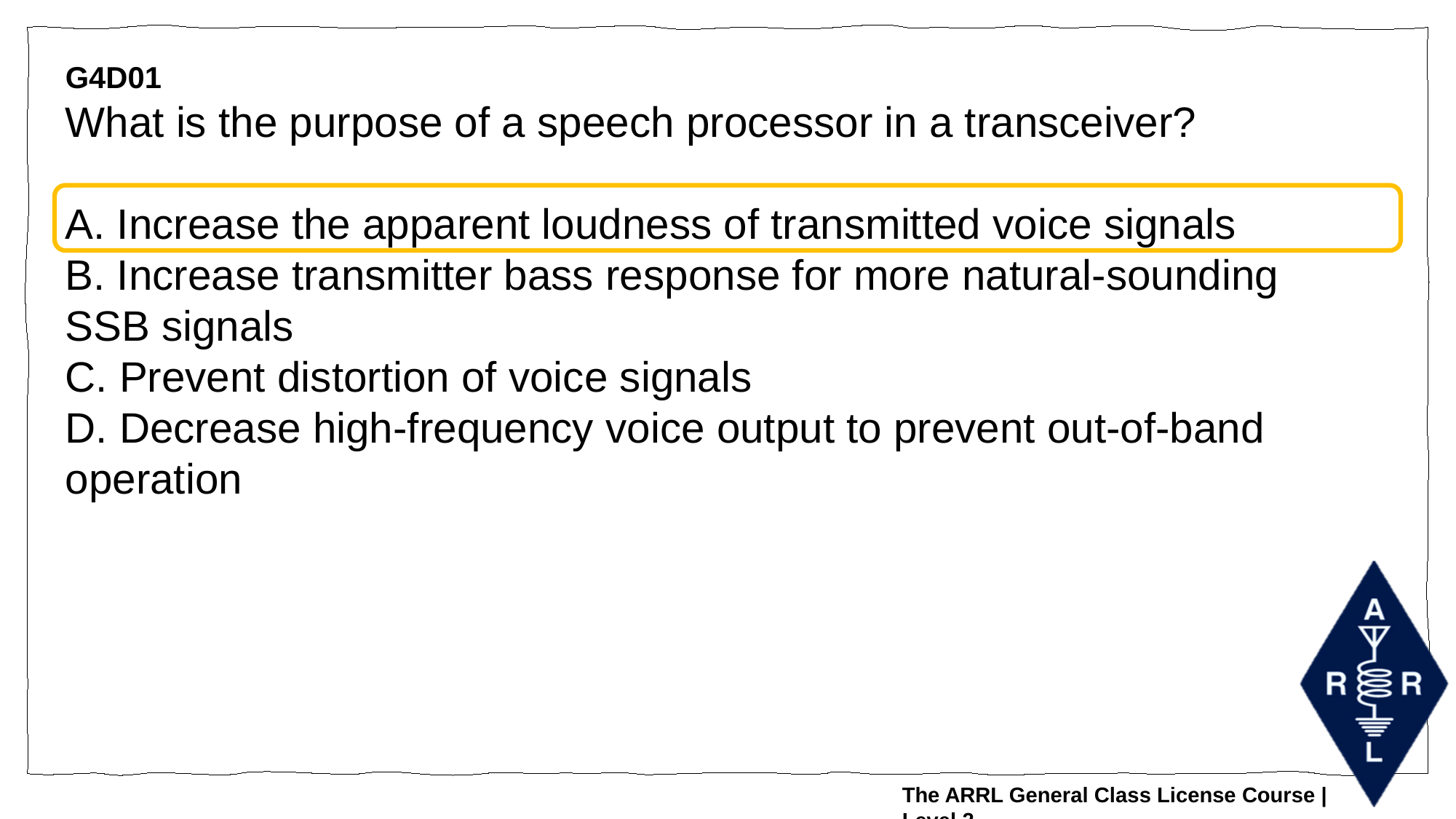

G4D01
What is the purpose of a speech processor in a transceiver?

A. Increase the apparent loudness of transmitted voice signals
B. Increase transmitter bass response for more natural-sounding SSB signals
C. Prevent distortion of voice signals
D. Decrease high-frequency voice output to prevent out-of-band operation